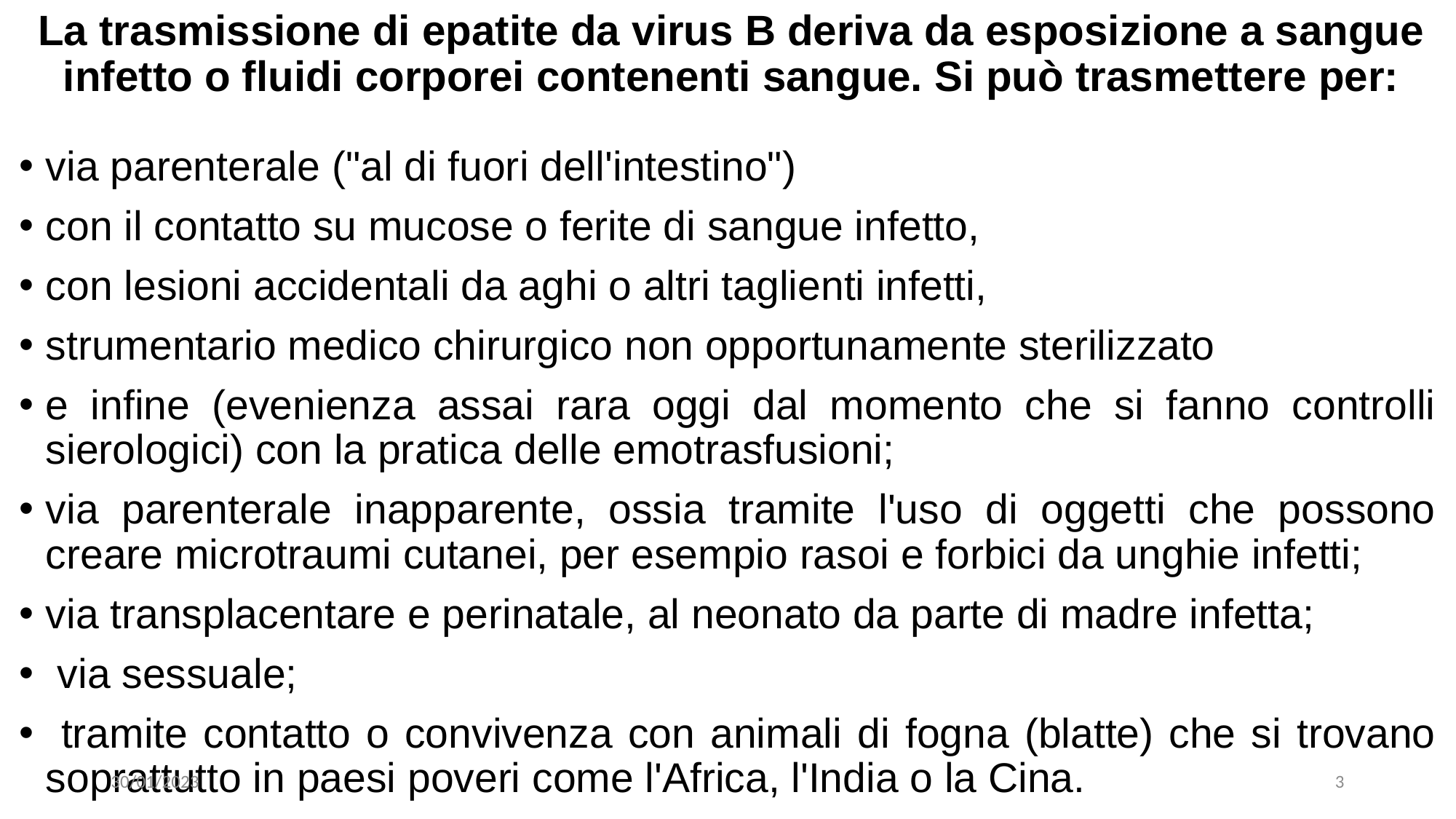

# La trasmissione di epatite da virus B deriva da esposizione a sangue infetto o fluidi corporei contenenti sangue. Si può trasmettere per:
via parenterale ("al di fuori dell'intestino")
con il contatto su mucose o ferite di sangue infetto,
con lesioni accidentali da aghi o altri taglienti infetti,
strumentario medico chirurgico non opportunamente sterilizzato
e infine (evenienza assai rara oggi dal momento che si fanno controlli sierologici) con la pratica delle emotrasfusioni;
via parenterale inapparente, ossia tramite l'uso di oggetti che possono creare microtraumi cutanei, per esempio rasoi e forbici da unghie infetti;
via transplacentare e perinatale, al neonato da parte di madre infetta;
 via sessuale;
 tramite contatto o convivenza con animali di fogna (blatte) che si trovano soprattutto in paesi poveri come l'Africa, l'India o la Cina.
30/01/2023

3